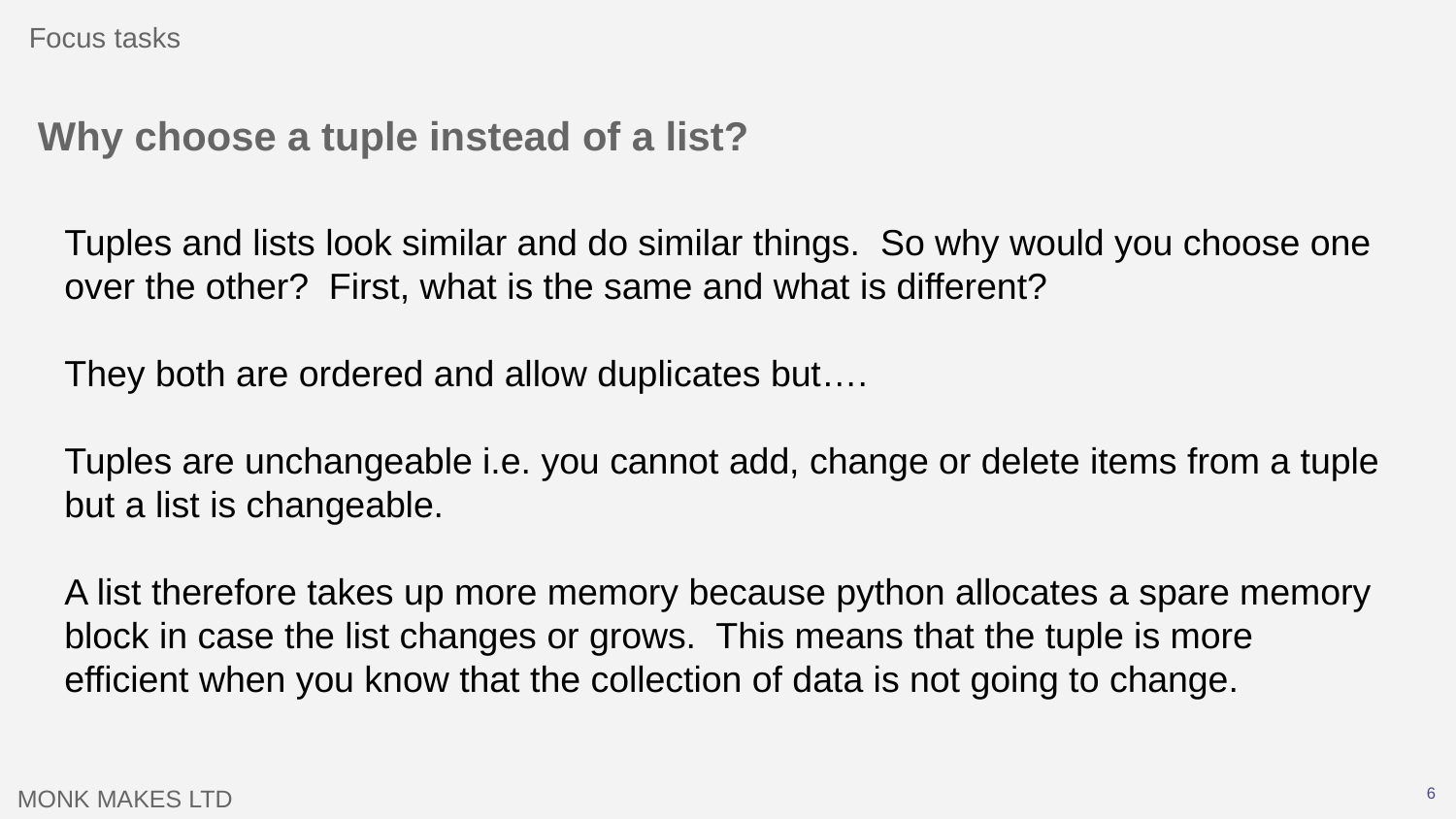

Focus tasks
# Why choose a tuple instead of a list?
Tuples and lists look similar and do similar things.  So why would you choose one over the other?  First, what is the same and what is different?

They both are ordered and allow duplicates but….

Tuples are unchangeable i.e. you cannot add, change or delete items from a tuple but a list is changeable.

A list therefore takes up more memory because python allocates a spare memory block in case the list changes or grows.  This means that the tuple is more efficient when you know that the collection of data is not going to change.

6